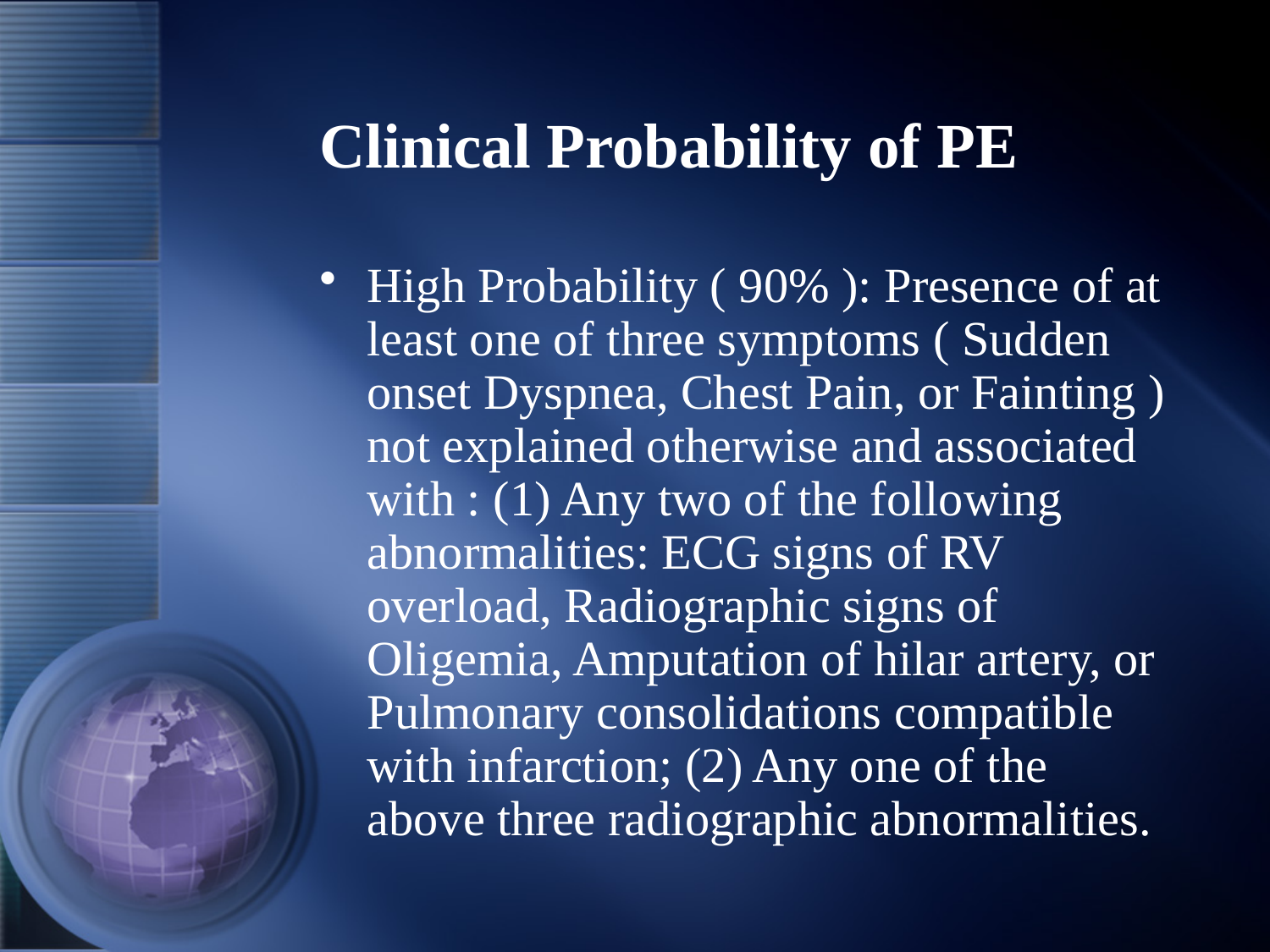

# Clinical Probability of PE
High Probability ( 90% ): Presence of at least one of three symptoms ( Sudden onset Dyspnea, Chest Pain, or Fainting ) not explained otherwise and associated with : (1) Any two of the following abnormalities: ECG signs of RV overload, Radiographic signs of Oligemia, Amputation of hilar artery, or Pulmonary consolidations compatible with infarction; (2) Any one of the above three radiographic abnormalities.